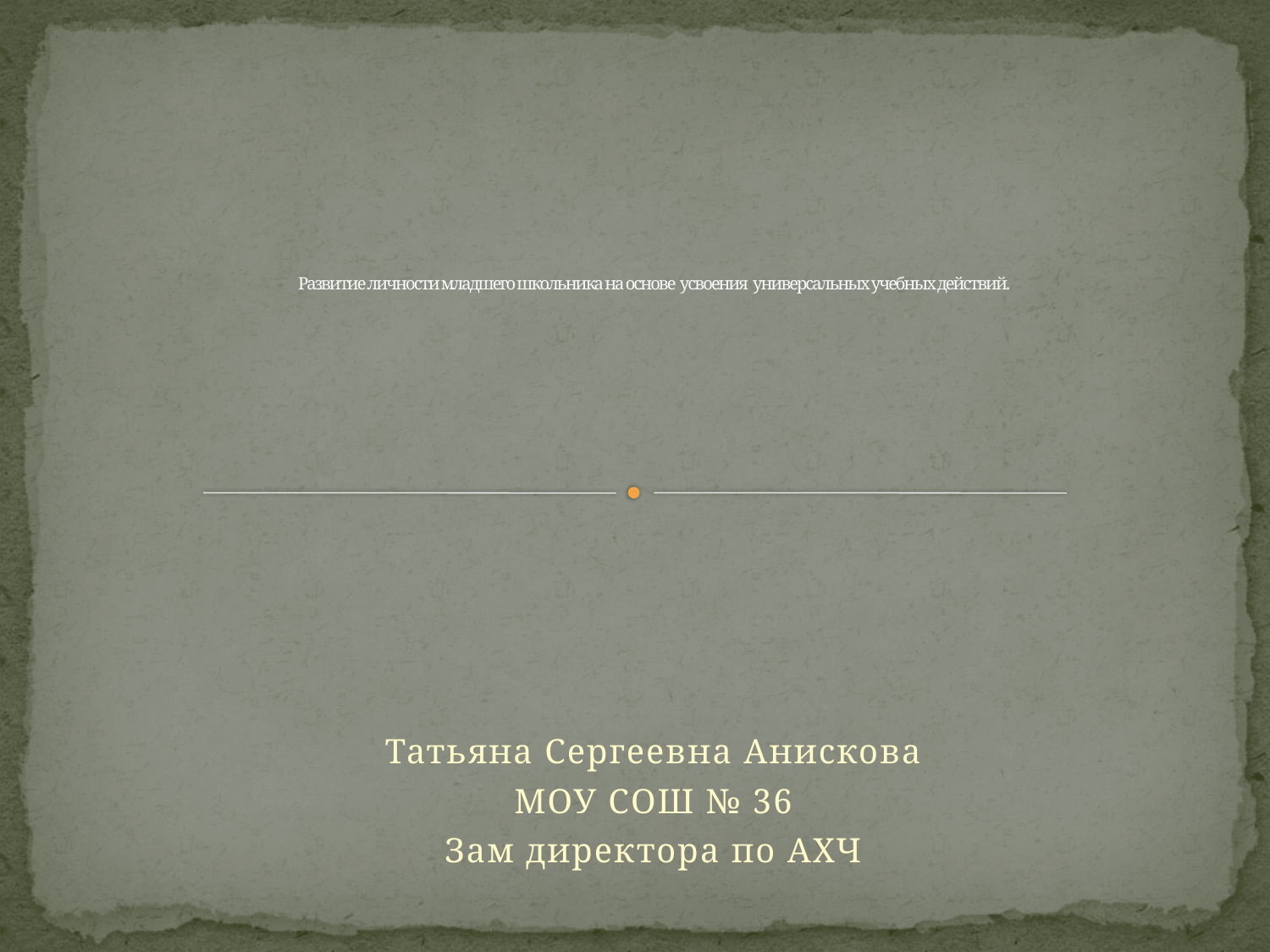

# Развитие личности младшего школьника на основе  усвоения универсальных учебных действий.

Татьяна Сергеевна Анискова
МОУ СОШ № 36
Зам директора по АХЧ